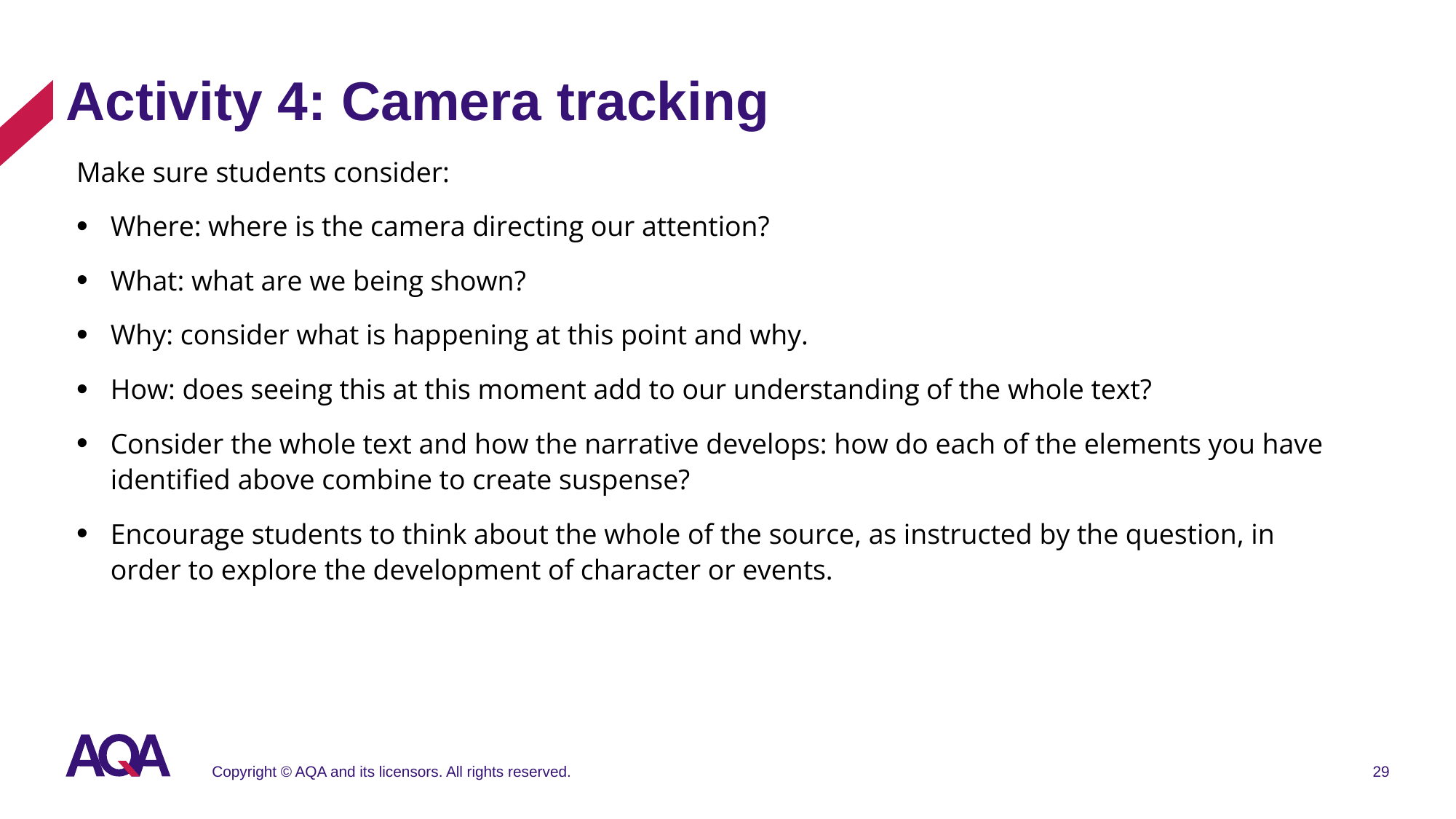

# Activity 4: Camera tracking
Make sure students consider:
Where: where is the camera directing our attention?
What: what are we being shown?
Why: consider what is happening at this point and why.
How: does seeing this at this moment add to our understanding of the whole text?
Consider the whole text and how the narrative develops: how do each of the elements you have identified above combine to create suspense?
Encourage students to think about the whole of the source, as instructed by the question, in order to explore the development of character or events.

Copyright © AQA and its licensors. All rights reserved.
29